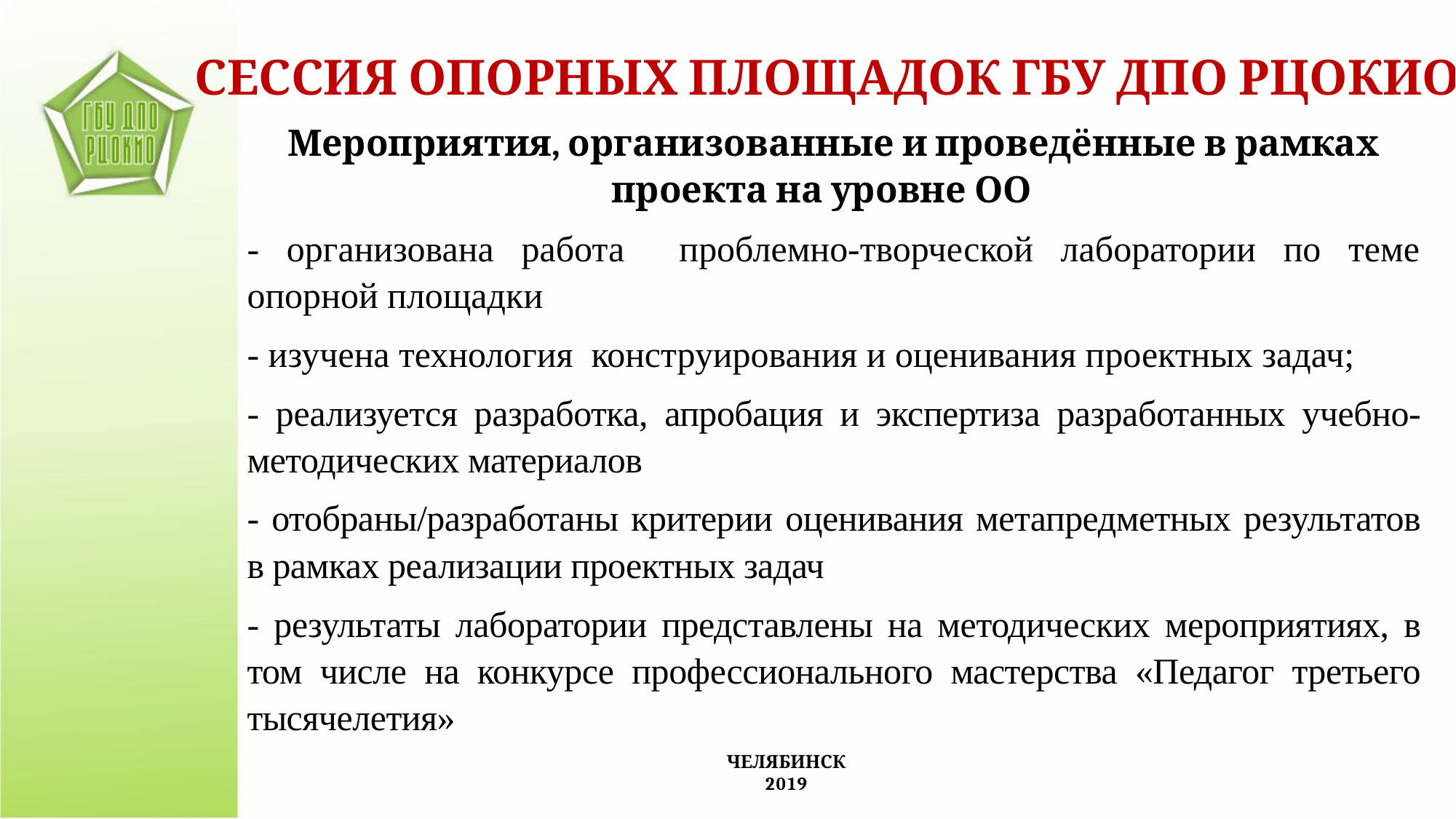

СЕССИЯ ОПОРНЫХ ПЛОЩАДОК ГБУ ДПО РЦОКИО
Мероприятия, организованные и проведённые в рамках проекта на уровне ОО
- организована работа  проблемно-творческой лаборатории по теме опорной площадки
- изучена технология  конструирования и оценивания проектных задач;
- реализуется разработка, апробация и экспертиза разработанных учебно-методических материалов
- отобраны/разработаны критерии оценивания метапредметных результатов в рамках реализации проектных задач
- результаты лаборатории представлены на методических мероприятиях, в том числе на конкурсе профессионального мастерства «Педагог третьего тысячелетия»

ЧЕЛЯБИНСК
2019